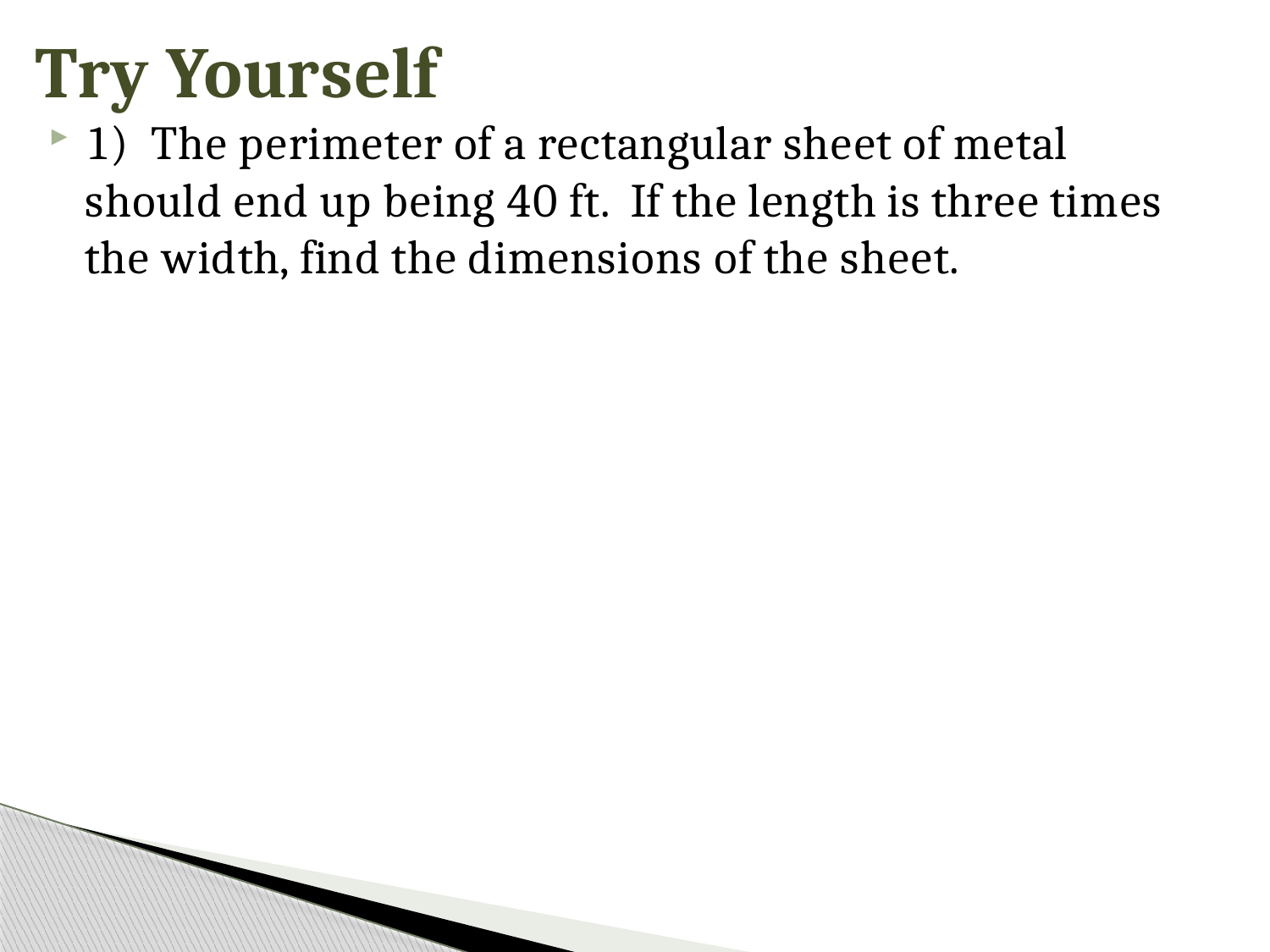

# Try Yourself
1)  The perimeter of a rectangular sheet of metal should end up being 40 ft.  If the length is three times the width, find the dimensions of the sheet.